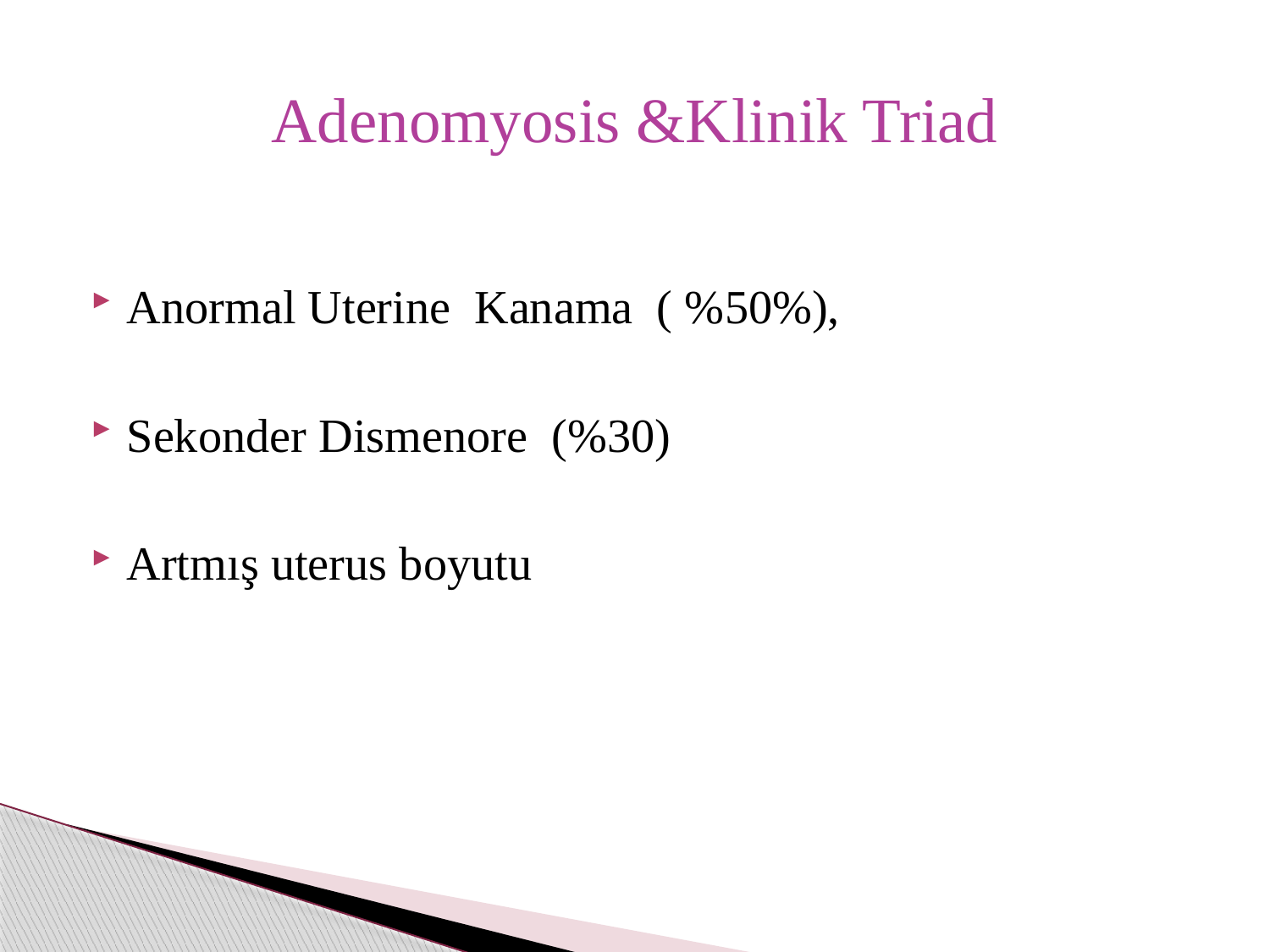

# Adenomyosis &Klinik Triad

Anormal Uterine  Kanama  ( %50%),

Sekonder Dismenore  (%30)

Artmış uterus boyutu